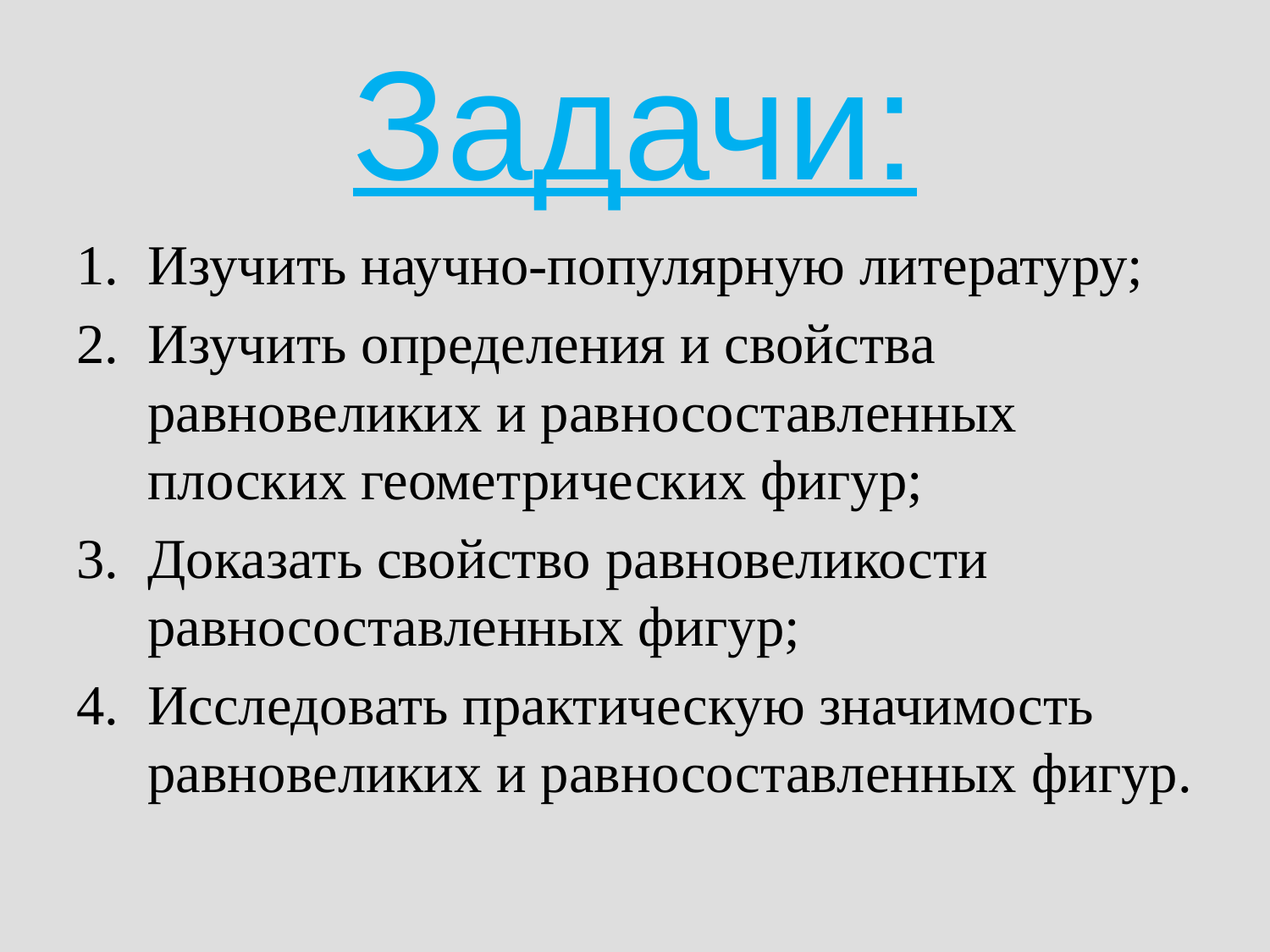

# Задачи:
Изучить научно-популярную литературу;
Изучить определения и свойства равновеликих и равносоставленных плоских геометрических фигур;
Доказать свойство равновеликости равносоставленных фигур;
Исследовать практическую значимость равновеликих и равносоставленных фигур.